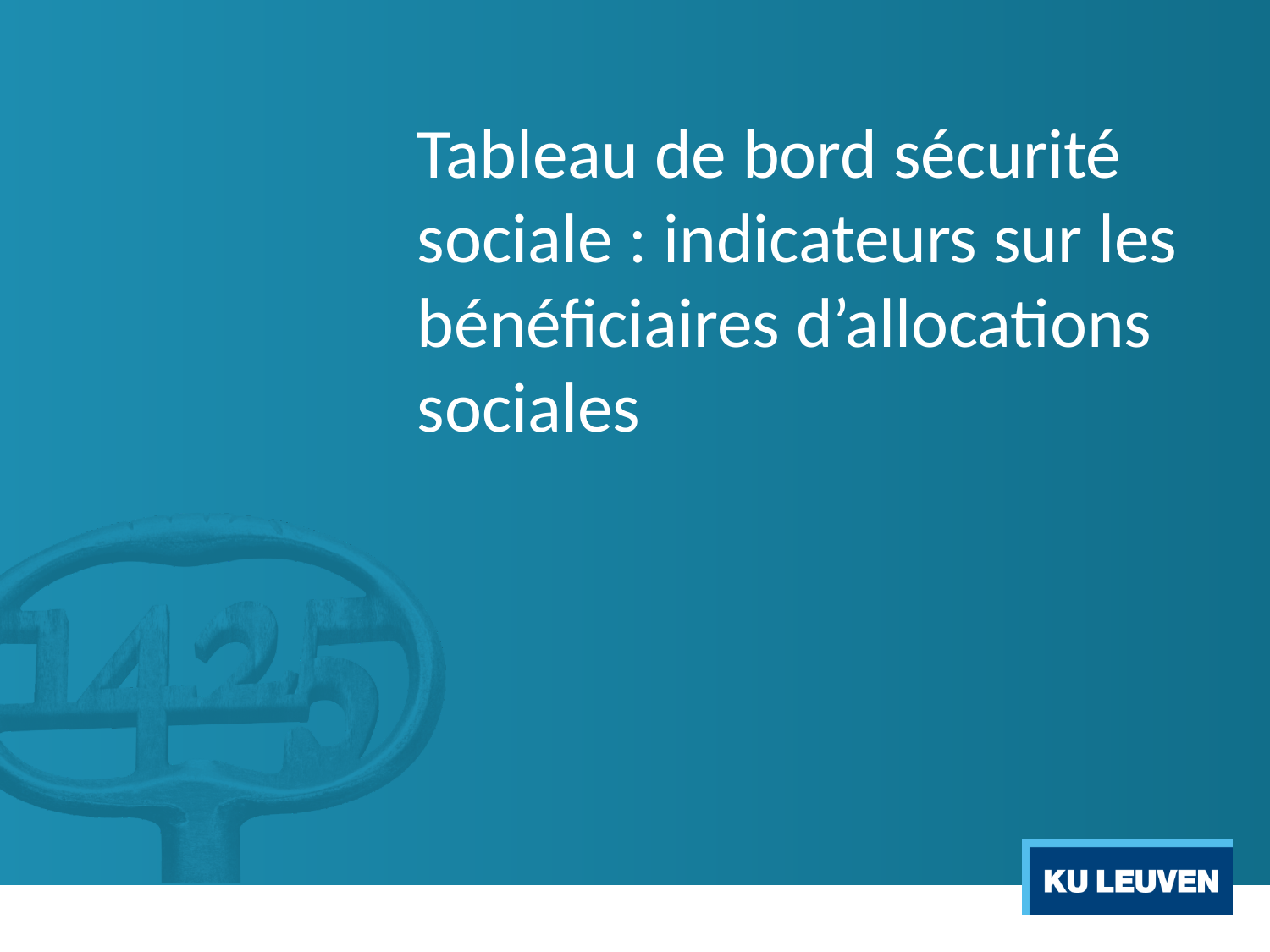

# Tableau de bord sécurité sociale : indicateurs sur les bénéficiaires d’allocations sociales